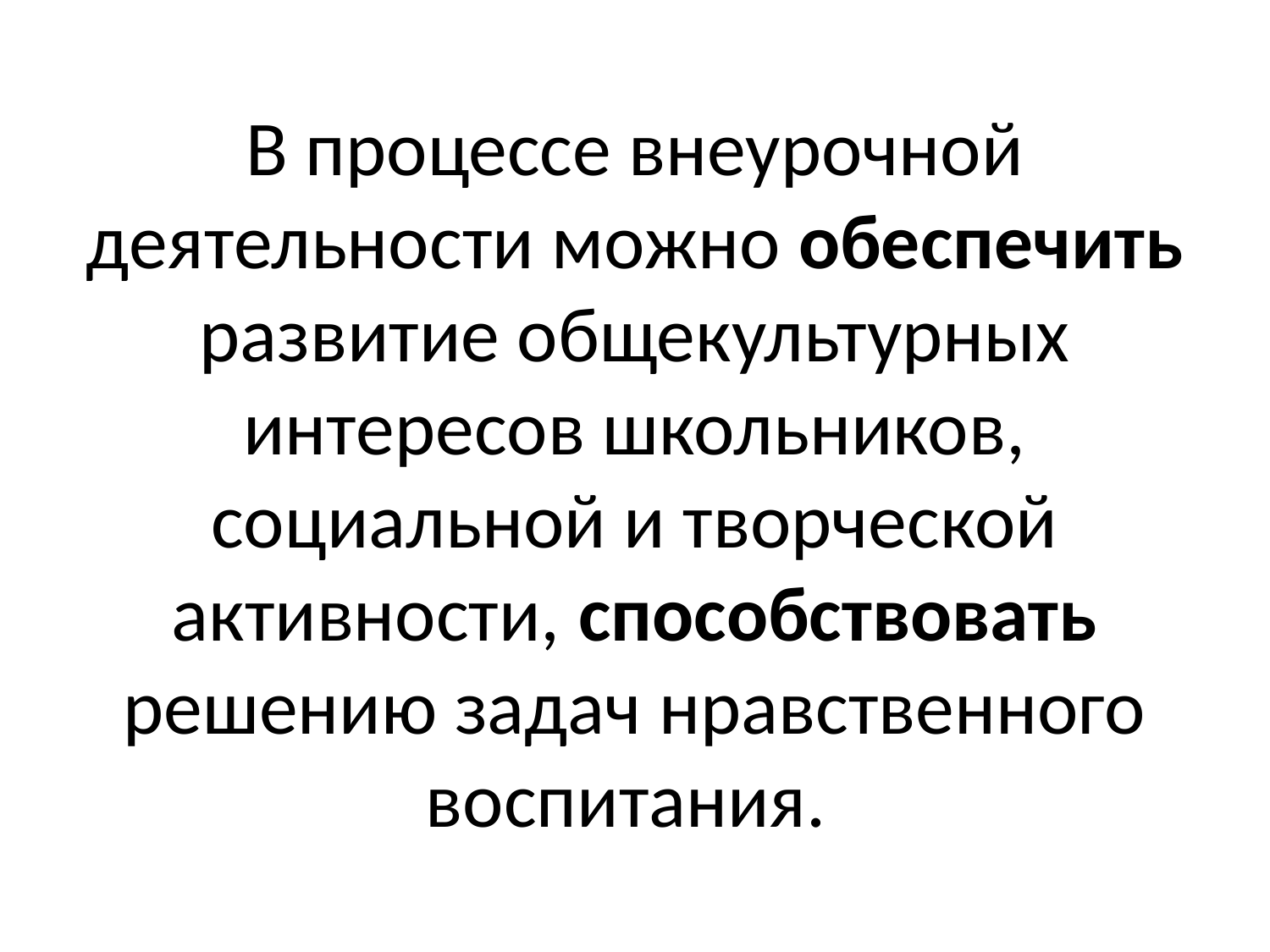

# В процессе внеурочной деятельности можно обеспечить развитие общекультурных интересов школьников, социальной и творческой активности, способствовать решению задач нравственного воспитания.